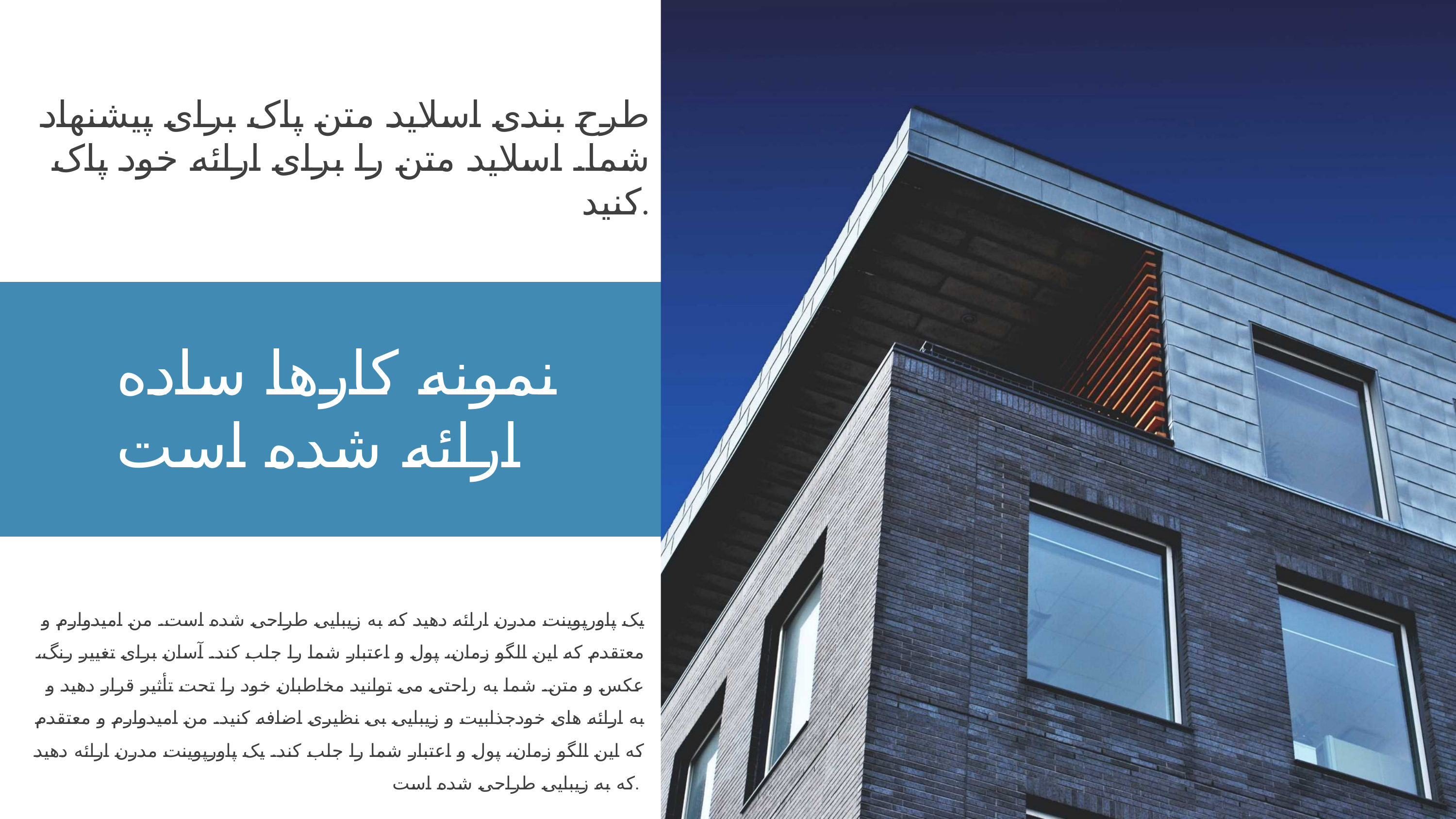

طرح بندی اسلاید متن پاک برای پیشنهاد شما. اسلاید متن را برای ارائه خود پاک کنید.

نمونه کارها ساده
ارائه شده است
یک پاورپوینت مدرن ارائه دهید که به زیبایی طراحی شده است. من امیدوارم و معتقدم که این الگو زمان، پول و اعتبار شما را جلب کند. آسان برای تغییر رنگ، عکس و متن. شما به راحتی می توانید مخاطبان خود را تحت تأثیر قرار دهید و به ارائه های خودجذابیت و زیبایی بی نظیری اضافه کنید. من امیدوارم و معتقدم که این الگو زمان، پول و اعتبار شما را جلب کند. یک پاورپوینت مدرن ارائه دهید که به زیبایی طراحی شده است.